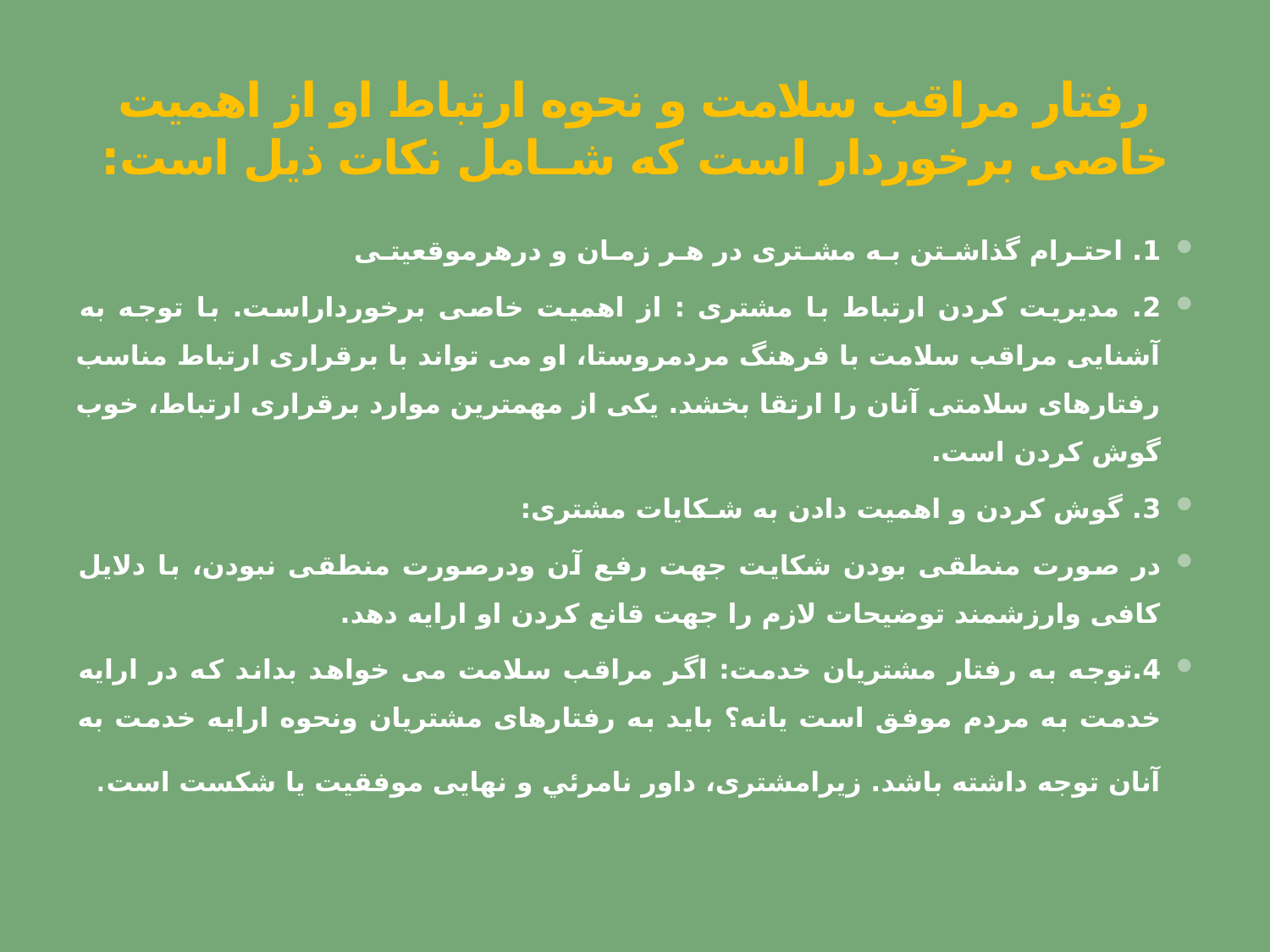

# رفتار مراقب سلامت و نحوه ارتباط او از اهمیت خاصی برخوردار است که شــامل نکات ذیل است:
1. احتـرام گذاشـتن بـه مشـتری در هـر زمـان و درهرموقعیتـی
2. مدیریت کردن ارتباط با مشتری : از اهمیت خاصی برخورداراست. با توجه به آشنایی مراقب سلامت با فرهنگ مردمروستا، او می تواند با برقراری ارتباط مناسب رفتارهای سلامتی آنان را ارتقا بخشد. یکی از مهمترین موارد برقراری ارتباط، خوب گوش کردن است.
3. گوش کردن و اهمیت دادن به شـکایات مشتری:
در صورت منطقی بودن شکایت جهت رفع آن ودرصورت منطقی نبودن، با دلایل کافی وارزشمند توضیحات لازم را جهت قانع کردن او ارایه دهد.
4.توجه به رفتار مشتریان خدمت: اگر مراقب سلامت می خواهد بداند که در ارایه خدمت به مردم موفق است یانه؟ باید به رفتارهای مشتریان ونحوه ارایه خدمت به آنان توجه داشته باشد. زیرامشتری، داور نامرئي و نهایی موفقیت یا شکست است.